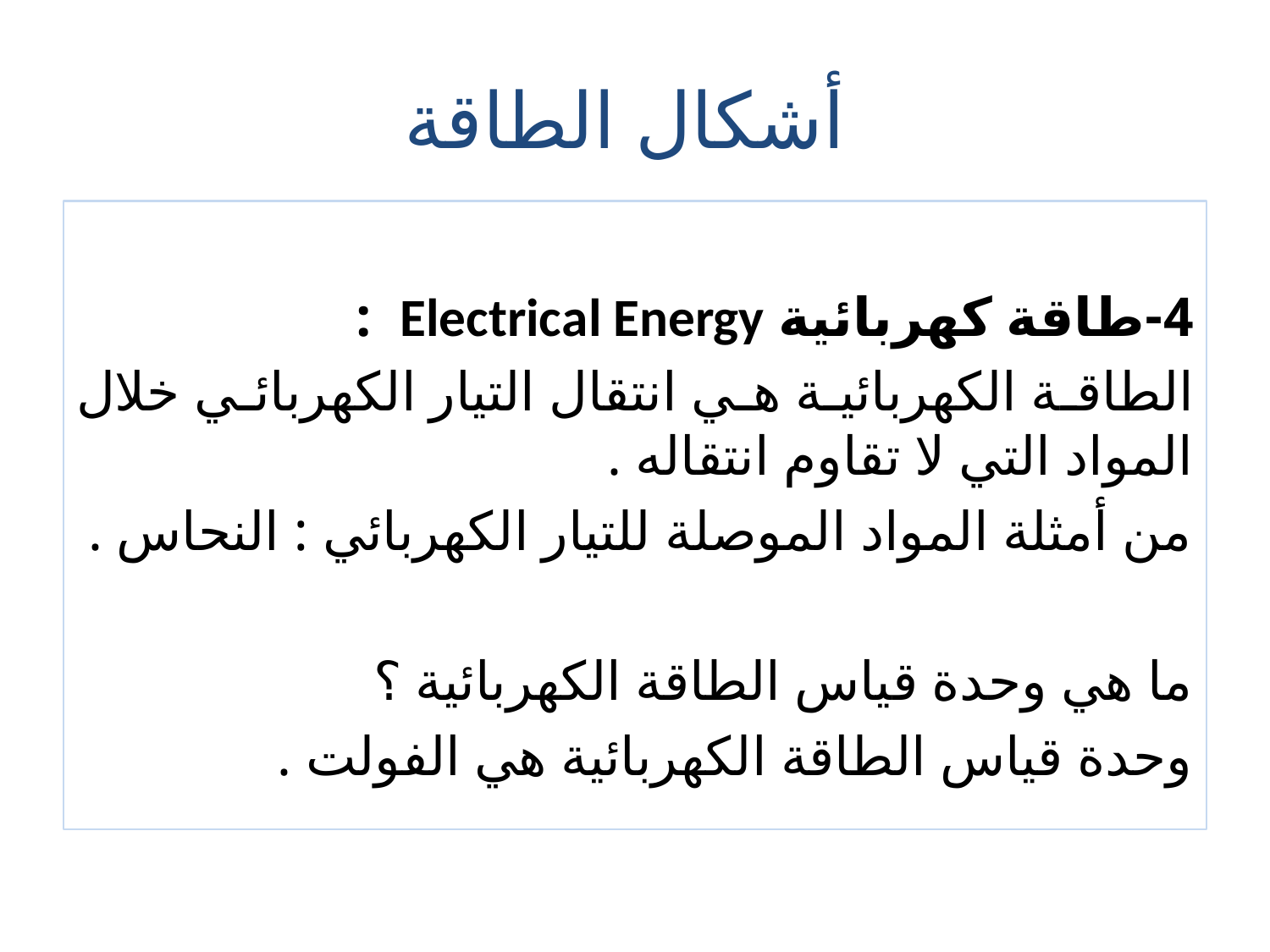

# أشكال الطاقة

4-طاقة كهربائية Electrical Energy  :
الطاقة الكهربائية هي انتقال التيار الكهربائي خلال المواد التي لا تقاوم انتقاله .
من أمثلة المواد الموصلة للتيار الكهربائي : النحاس .

ما هي وحدة قياس الطاقة الكهربائية ؟
وحدة قياس الطاقة الكهربائية هي الفولت .